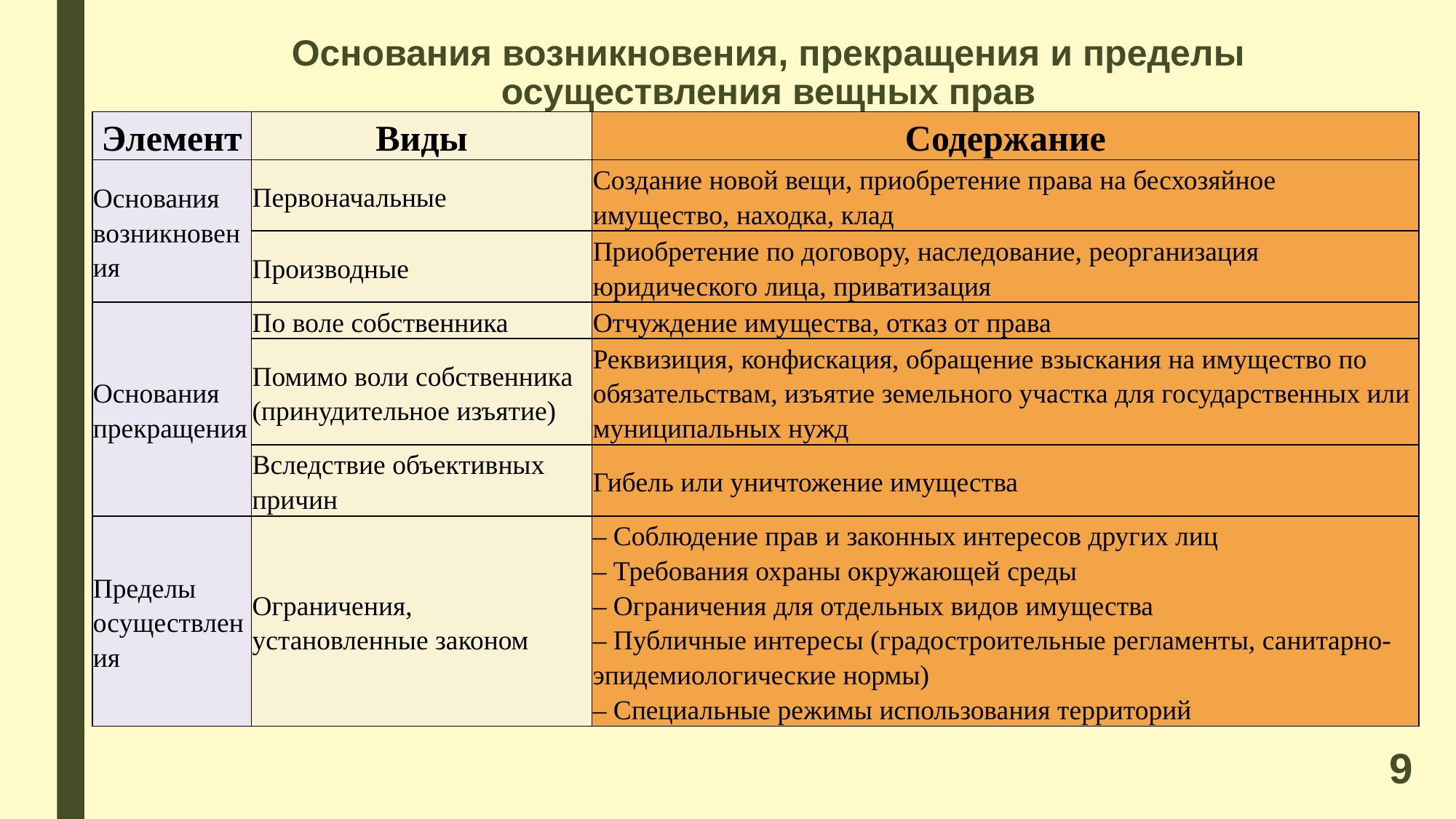

# Основания возникновения, прекращения и пределы осуществления вещных прав
| Элемент | Виды | Содержание |
| --- | --- | --- |
| Основания возникновения | Первоначальные | Создание новой вещи, приобретение права на бесхозяйное имущество, находка, клад |
|  | Производные | Приобретение по договору, наследование, реорганизация юридического лица, приватизация |
| Основания прекращения | По воле собственника | Отчуждение имущества, отказ от права |
|  | Помимо воли собственника (принудительное изъятие) | Реквизиция, конфискация, обращение взыскания на имущество по обязательствам, изъятие земельного участка для государственных или муниципальных нужд |
|  | Вследствие объективных причин | Гибель или уничтожение имущества |
| Пределы осуществления | Ограничения, установленные законом | – Соблюдение прав и законных интересов других лиц – Требования охраны окружающей среды – Ограничения для отдельных видов имущества – Публичные интересы (градостроительные регламенты, санитарно-эпидемиологические нормы) – Специальные режимы использования территорий |
9